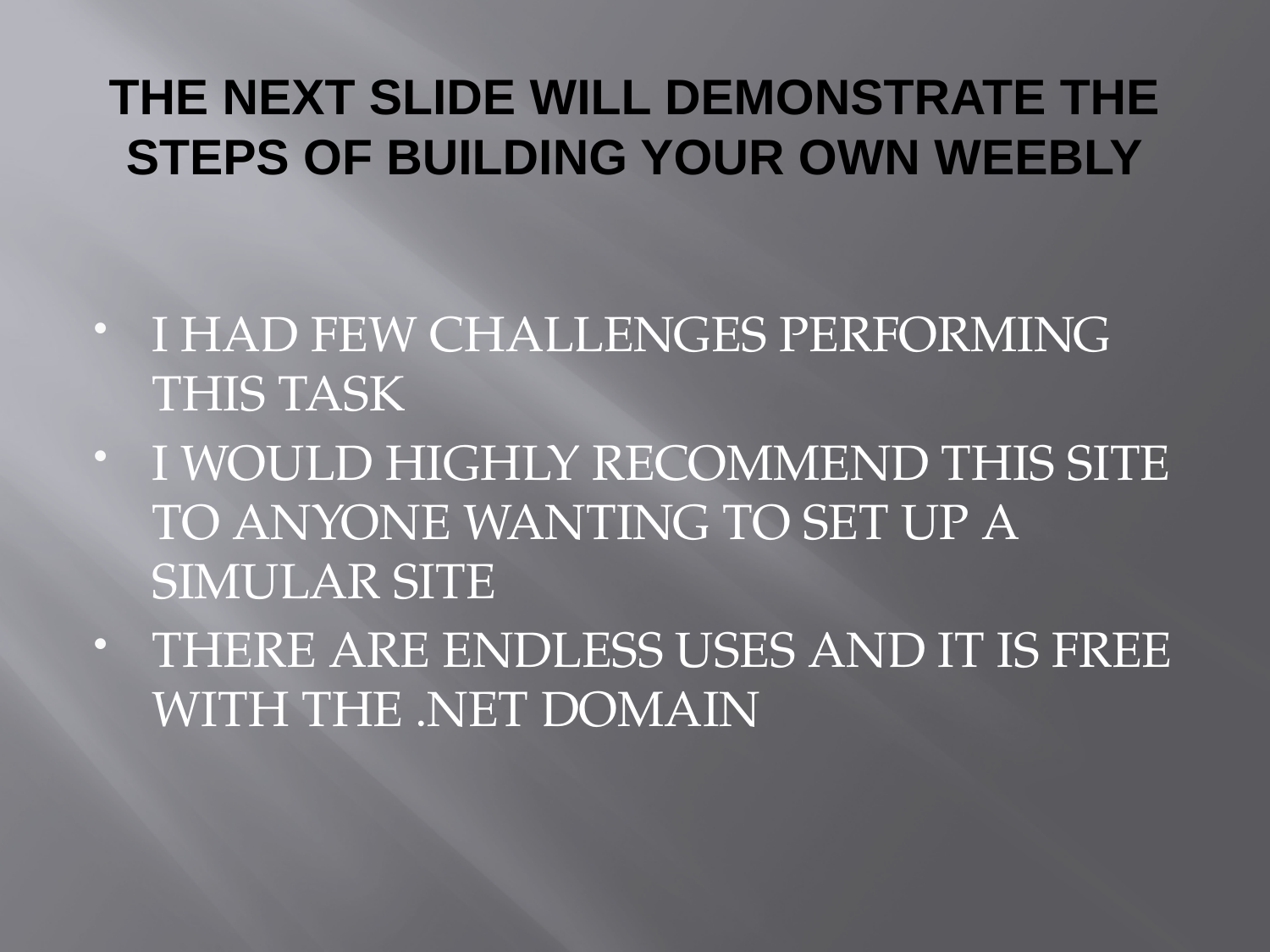

# THE NEXT SLIDE WILL DEMONSTRATE THE STEPS OF BUILDING YOUR OWN WEEBLY
I HAD FEW CHALLENGES PERFORMING THIS TASK
I WOULD HIGHLY RECOMMEND THIS SITE TO ANYONE WANTING TO SET UP A SIMULAR SITE
THERE ARE ENDLESS USES AND IT IS FREE WITH THE .NET DOMAIN